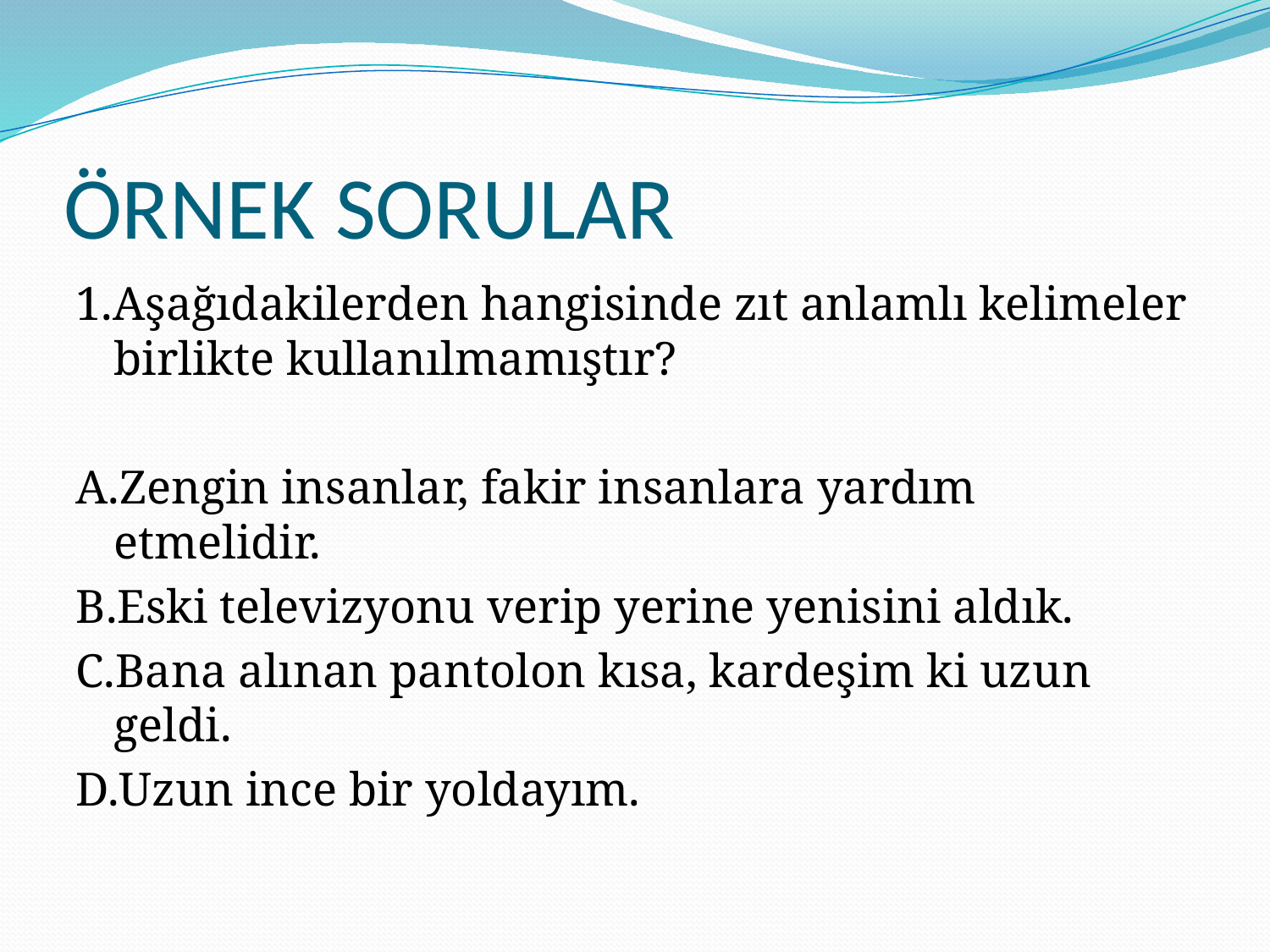

# ÖRNEK SORULAR
1.Aşağıdakilerden hangisinde zıt anlamlı kelimeler birlikte kullanılmamıştır?

A.Zengin insanlar, fakir insanlara yardım etmelidir.
B.Eski televizyonu verip yerine yenisini aldık.
C.Bana alınan pantolon kısa, kardeşim ki uzun geldi.
D.Uzun ince bir yoldayım.